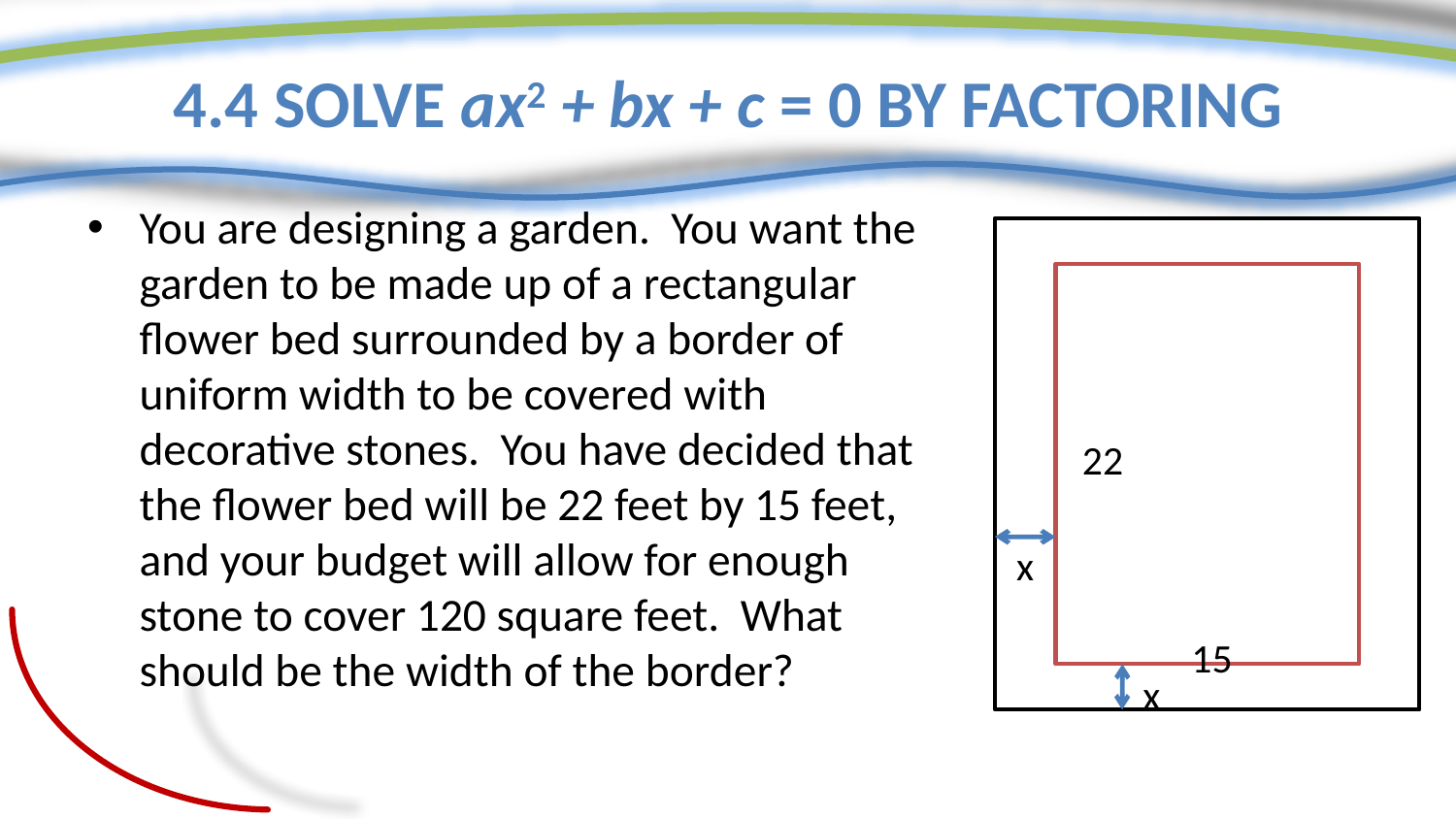

# 4.4 Solve ax2 + bx + c = 0 by Factoring
You are designing a garden.  You want the garden to be made up of a rectangular flower bed surrounded by a border of uniform width to be covered with decorative stones.  You have decided that the flower bed will be 22 feet by 15 feet, and your budget will allow for enough stone to cover 120 square feet.  What should be the width of the border?

22
x
15
x